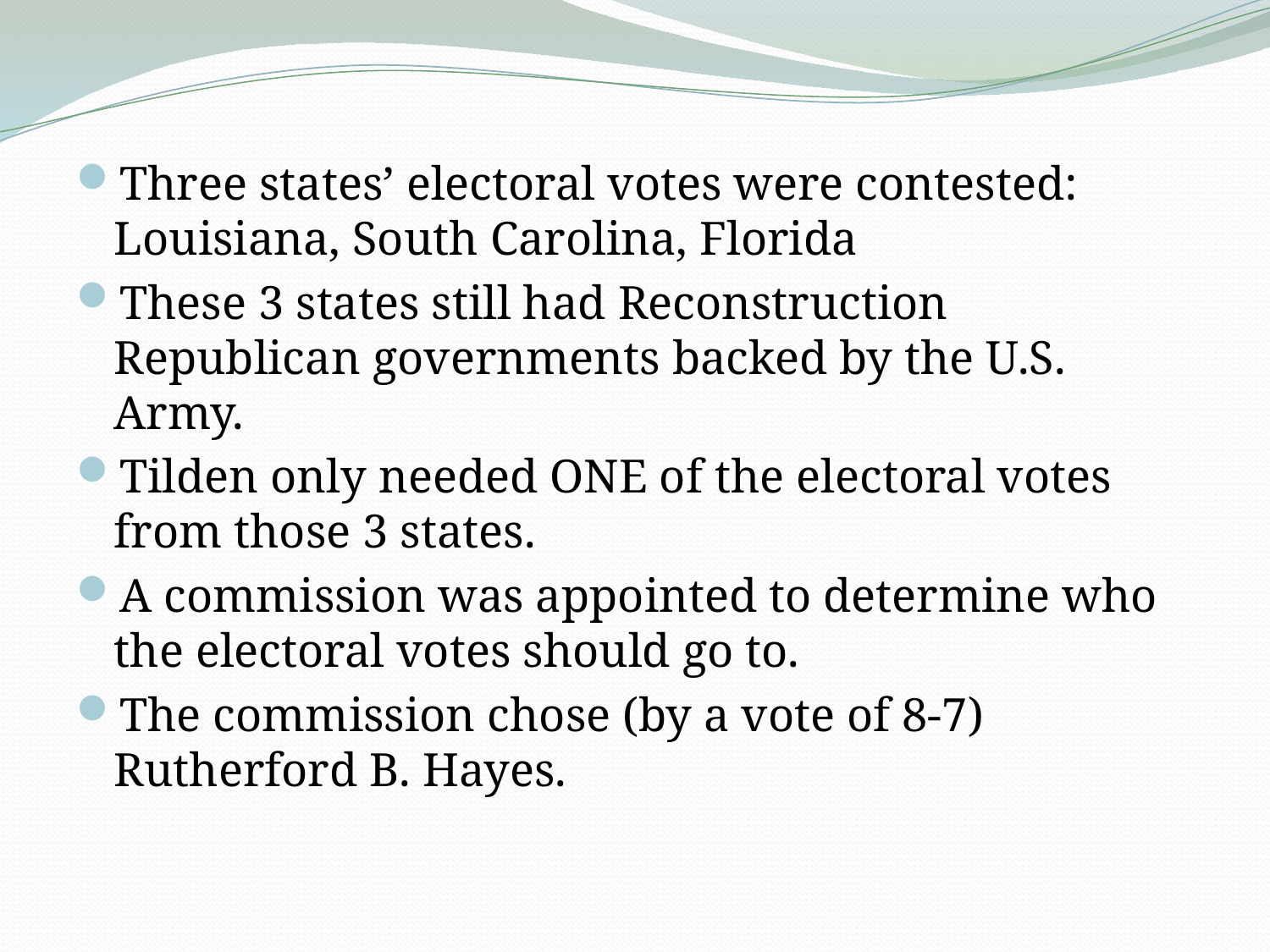

Three states’ electoral votes were contested: Louisiana, South Carolina, Florida
These 3 states still had Reconstruction Republican governments backed by the U.S. Army.
Tilden only needed ONE of the electoral votes from those 3 states.
A commission was appointed to determine who the electoral votes should go to.
The commission chose (by a vote of 8-7) Rutherford B. Hayes.